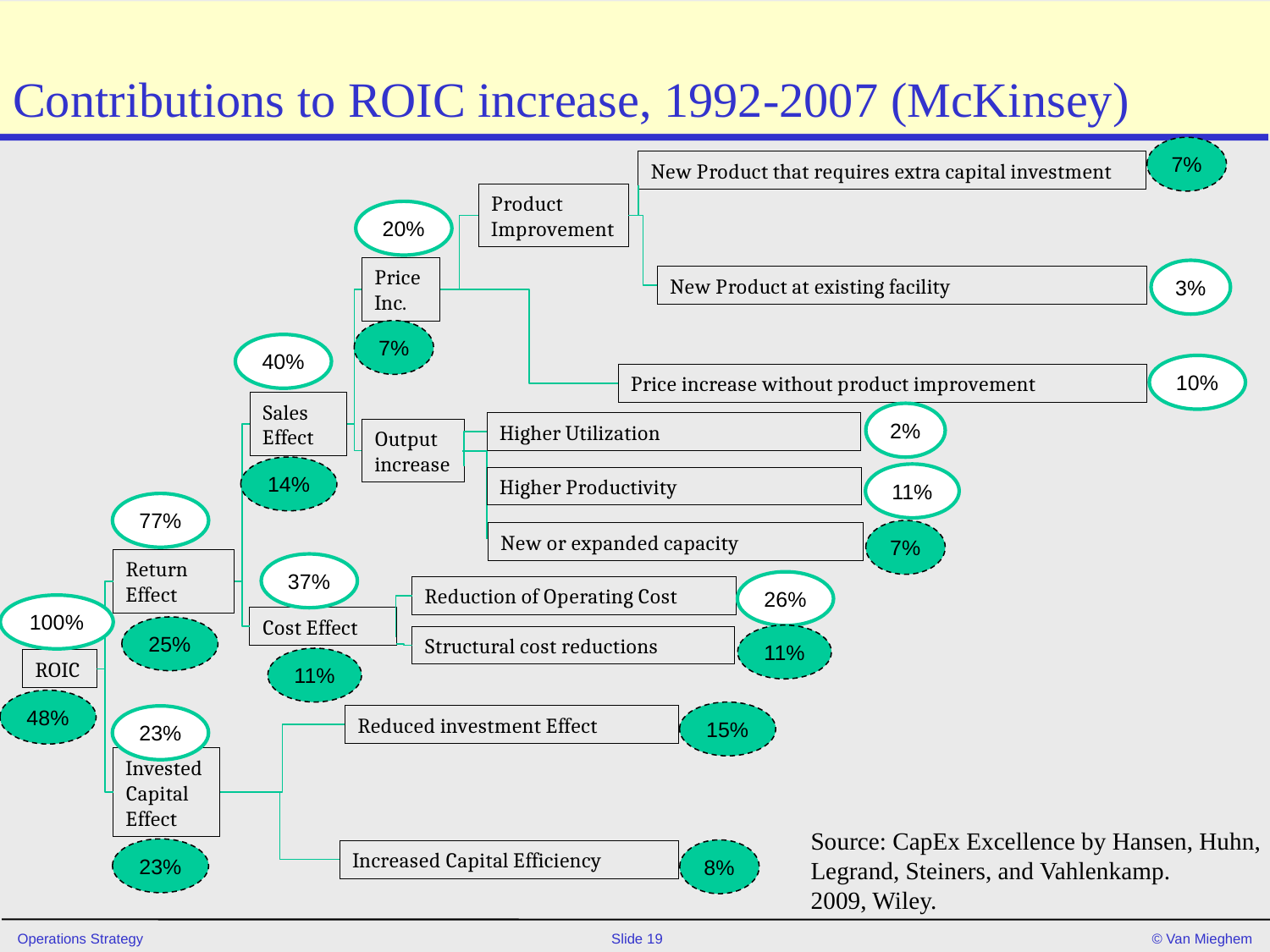

# Contributions to ROIC increase, 1992-2007 (McKinsey)
7%
New Product that requires extra capital investment
Product Improvement
20%
Price Inc.
3%
New Product at existing facility
7%
40%
10%
Price increase without product improvement
Sales Effect
2%
Higher Utilization
Output increase
14%
11%
Higher Productivity
77%
7%
New or expanded capacity
Return Effect
37%
26%
Reduction of Operating Cost
100%
Cost Effect
25%
11%
Structural cost reductions
11%
ROIC
48%
15%
Reduced investment Effect
23%
Invested Capital Effect
Source: CapEx Excellence by Hansen, Huhn,
Legrand, Steiners, and Vahlenkamp.
2009, Wiley.
23%
8%
Increased Capital Efficiency